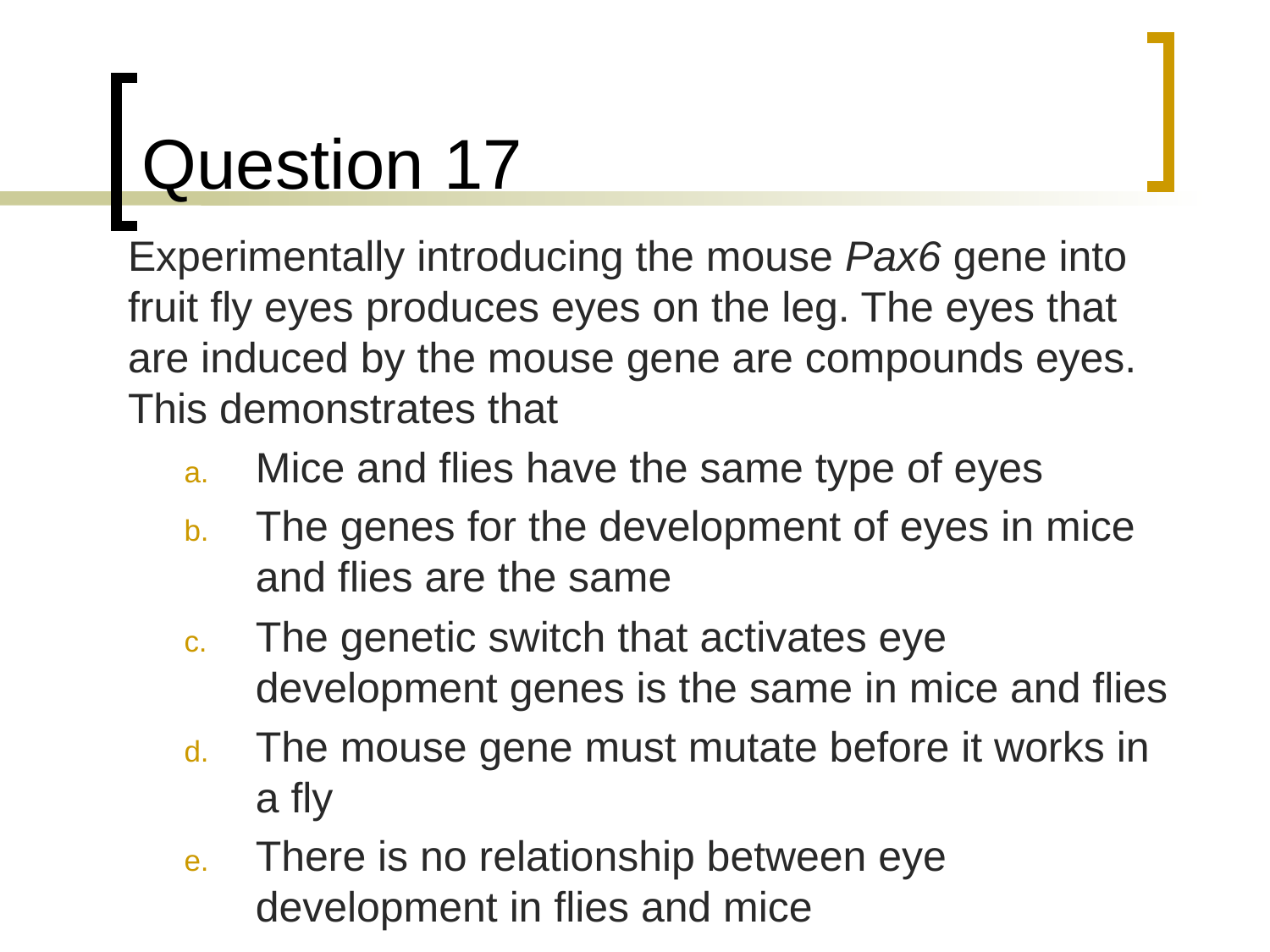

# Question 17
	Experimentally introducing the mouse Pax6 gene into fruit fly eyes produces eyes on the leg. The eyes that are induced by the mouse gene are compounds eyes. This demonstrates that
Mice and flies have the same type of eyes
The genes for the development of eyes in mice and flies are the same
The genetic switch that activates eye development genes is the same in mice and flies
The mouse gene must mutate before it works in a fly
There is no relationship between eye development in flies and mice